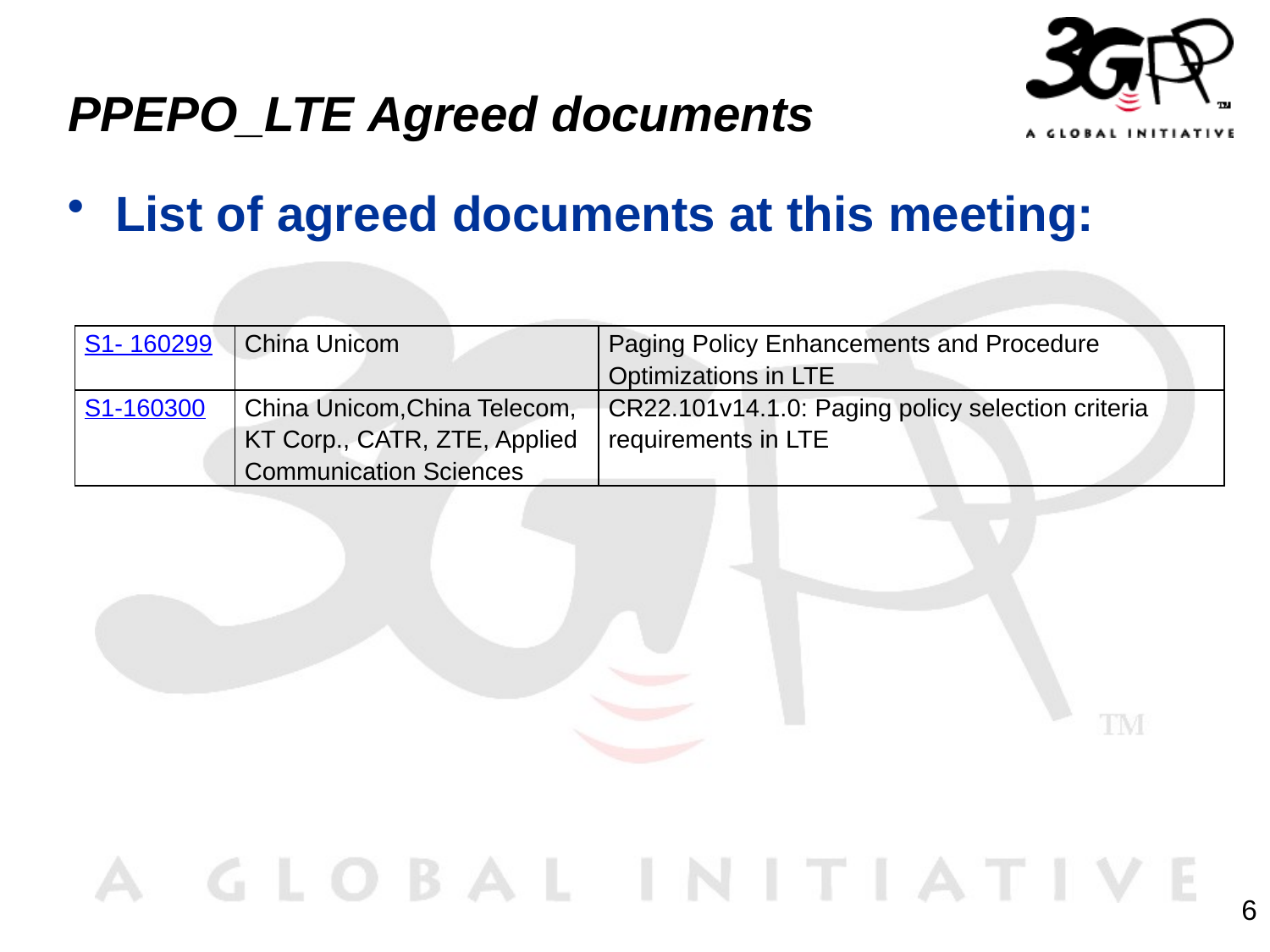

# PPEPO_LTE Agreed documents
List of agreed documents at this meeting:

| S1- 160299 | China Unicom | Paging Policy Enhancements and Procedure Optimizations in LTE |
| --- | --- | --- |
| S1-160300 | China Unicom,China Telecom, KT Corp., CATR, ZTE, Applied Communication Sciences | CR22.101v14.1.0: Paging policy selection criteria requirements in LTE |
6